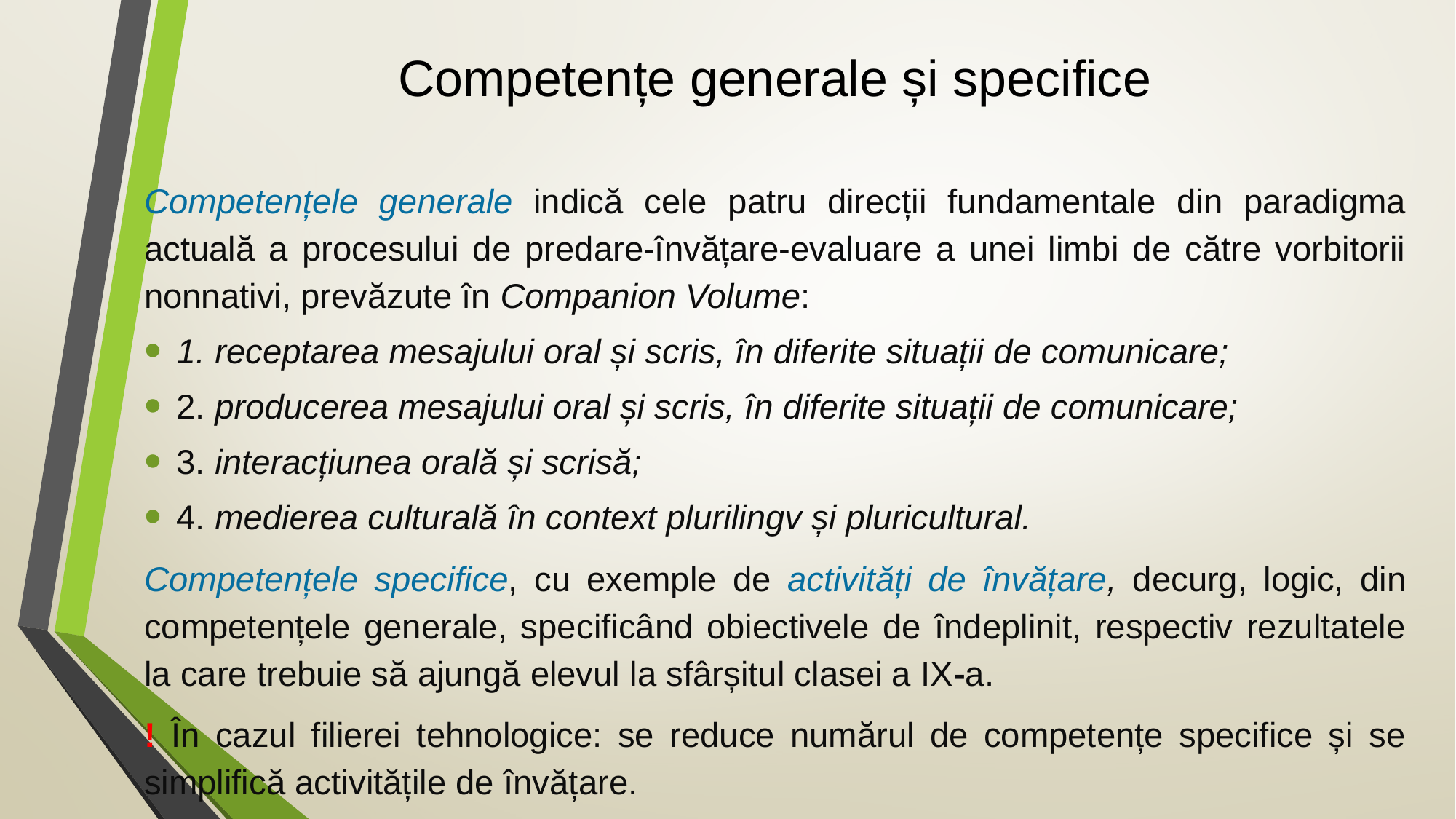

# Competențe generale și specifice

Competențele generale indică cele patru direcții fundamentale din paradigma actuală a procesului de predare-învățare-evaluare a unei limbi de către vorbitorii nonnativi, prevăzute în Companion Volume:
1. receptarea mesajului oral și scris, în diferite situații de comunicare;
2. producerea mesajului oral și scris, în diferite situații de comunicare;
3. interacțiunea orală și scrisă;
4. medierea culturală în context plurilingv și pluricultural.
Competențele specifice, cu exemple de activități de învățare, decurg, logic, din competențele generale, specificând obiectivele de îndeplinit, respectiv rezultatele la care trebuie să ajungă elevul la sfârșitul clasei a IX-a.
! În cazul filierei tehnologice: se reduce numărul de competențe specifice și se simplifică activitățile de învățare.